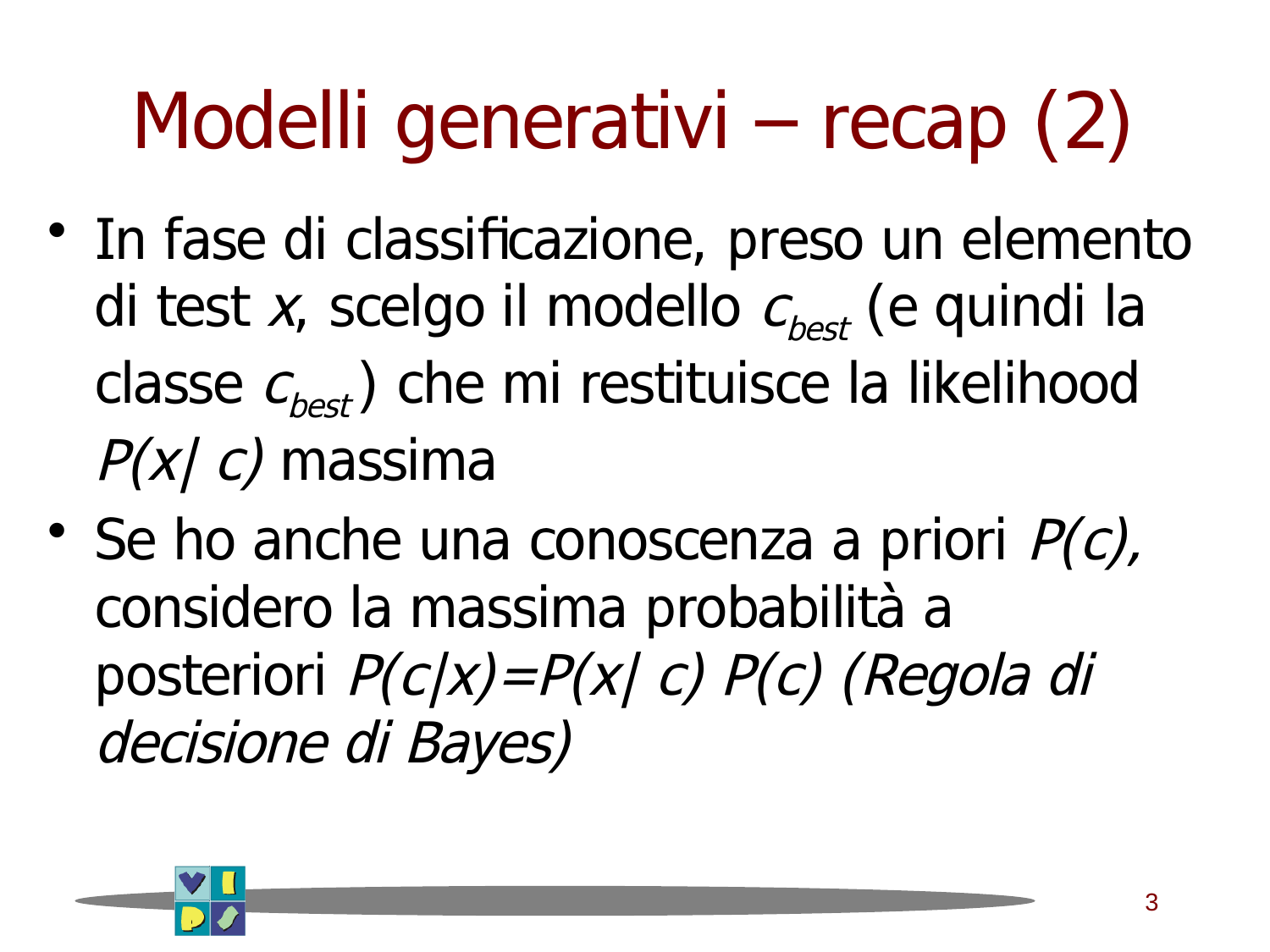

# Modelli generativi – recap (2)
In fase di classificazione, preso un elemento di test x, scelgo il modello cbest  (e quindi la classe cbest ) che mi restituisce la likelihood P(x| c) massima
Se ho anche una conoscenza a priori P(c), considero la massima probabilità a posteriori P(c|x)=P(x| c) P(c) (Regola di decisione di Bayes)

3